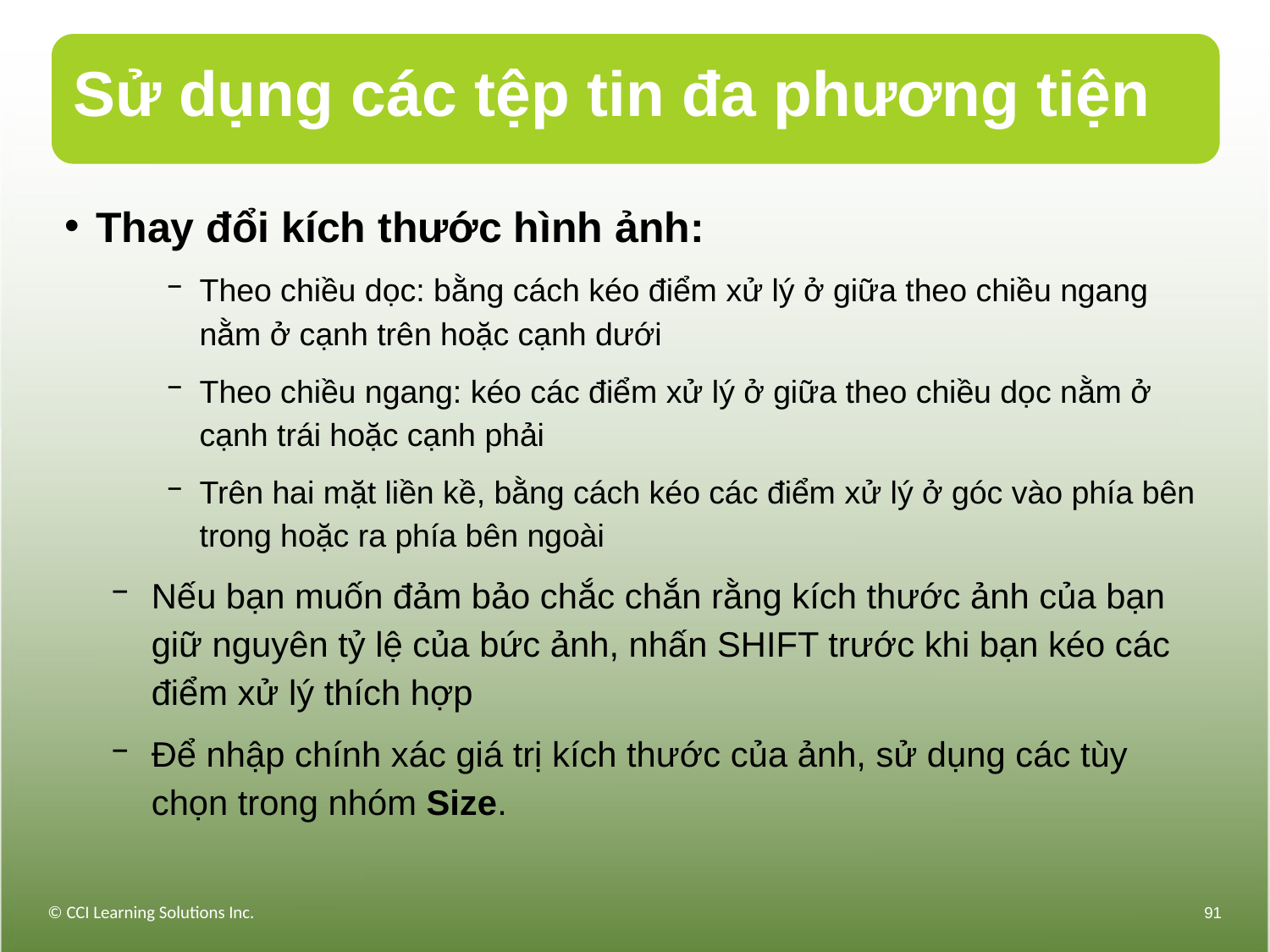

# Sử dụng các tệp tin đa phương tiện
Thay đổi kích thước hình ảnh:
Theo chiều dọc: bằng cách kéo điểm xử lý ở giữa theo chiều ngang nằm ở cạnh trên hoặc cạnh dưới
Theo chiều ngang: kéo các điểm xử lý ở giữa theo chiều dọc nằm ở cạnh trái hoặc cạnh phải
Trên hai mặt liền kề, bằng cách kéo các điểm xử lý ở góc vào phía bên trong hoặc ra phía bên ngoài
Nếu bạn muốn đảm bảo chắc chắn rằng kích thước ảnh của bạn giữ nguyên tỷ lệ của bức ảnh, nhấn SHIFT trước khi bạn kéo các điểm xử lý thích hợp
Để nhập chính xác giá trị kích thước của ảnh, sử dụng các tùy chọn trong nhóm Size.

© CCI Learning Solutions Inc.
91